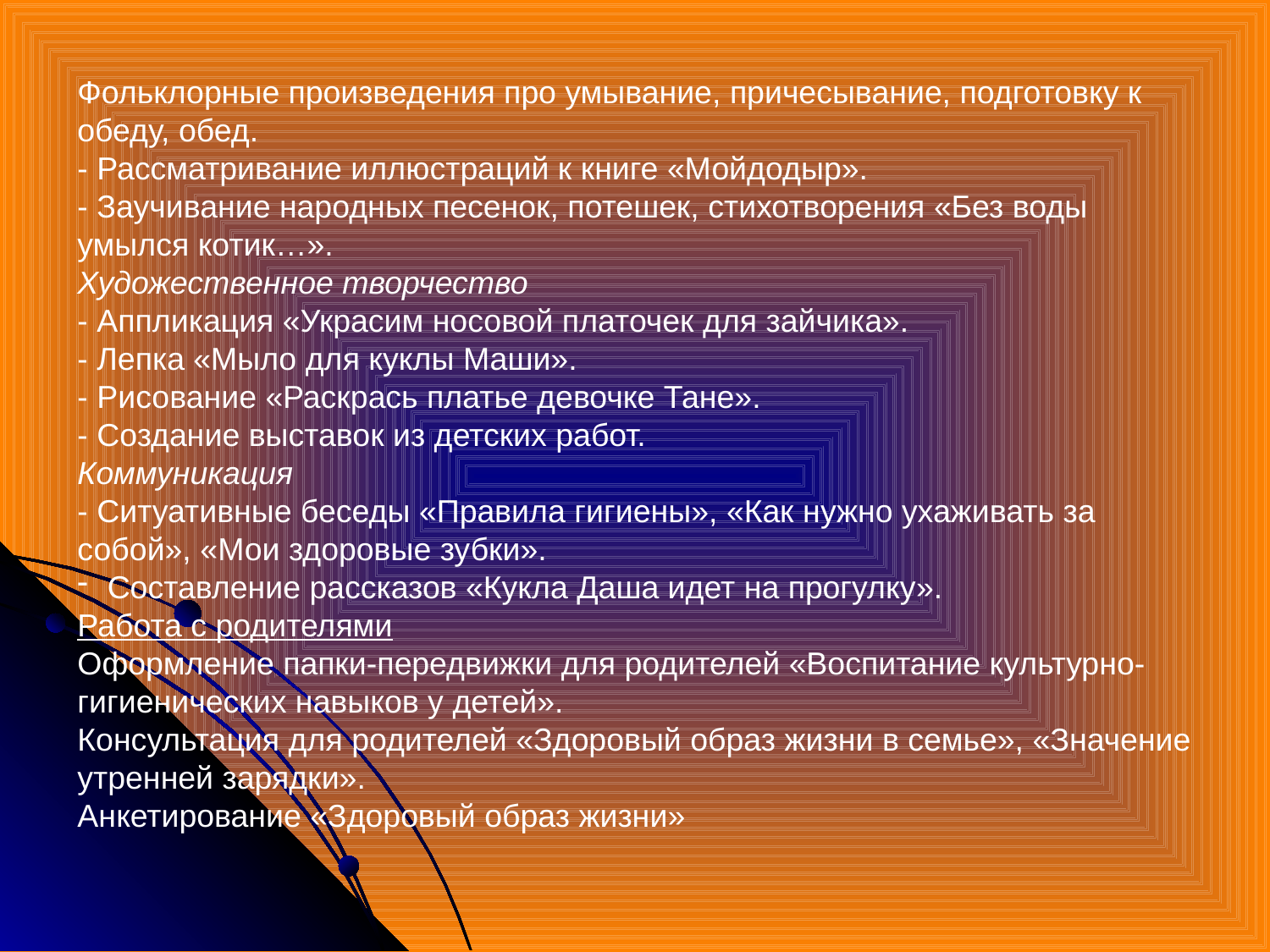

Фольклорные произведения про умывание, причесывание, подготовку к обеду, обед.
- Рассматривание иллюстраций к книге «Мойдодыр».
- Заучивание народных песенок, потешек, стихотворения «Без воды умылся котик…».
Художественное творчество
- Аппликация «Украсим носовой платочек для зайчика».
- Лепка «Мыло для куклы Маши».
- Рисование «Раскрась платье девочке Тане».
- Создание выставок из детских работ.
Коммуникация
- Ситуативные беседы «Правила гигиены», «Как нужно ухаживать за собой», «Мои здоровые зубки».
Составление рассказов «Кукла Даша идет на прогулку».
Работа с родителями
Оформление папки-передвижки для родителей «Воспитание культурно-гигиенических навыков у детей».
Консультация для родителей «Здоровый образ жизни в семье», «Значение утренней зарядки».
Анкетирование «Здоровый образ жизни»